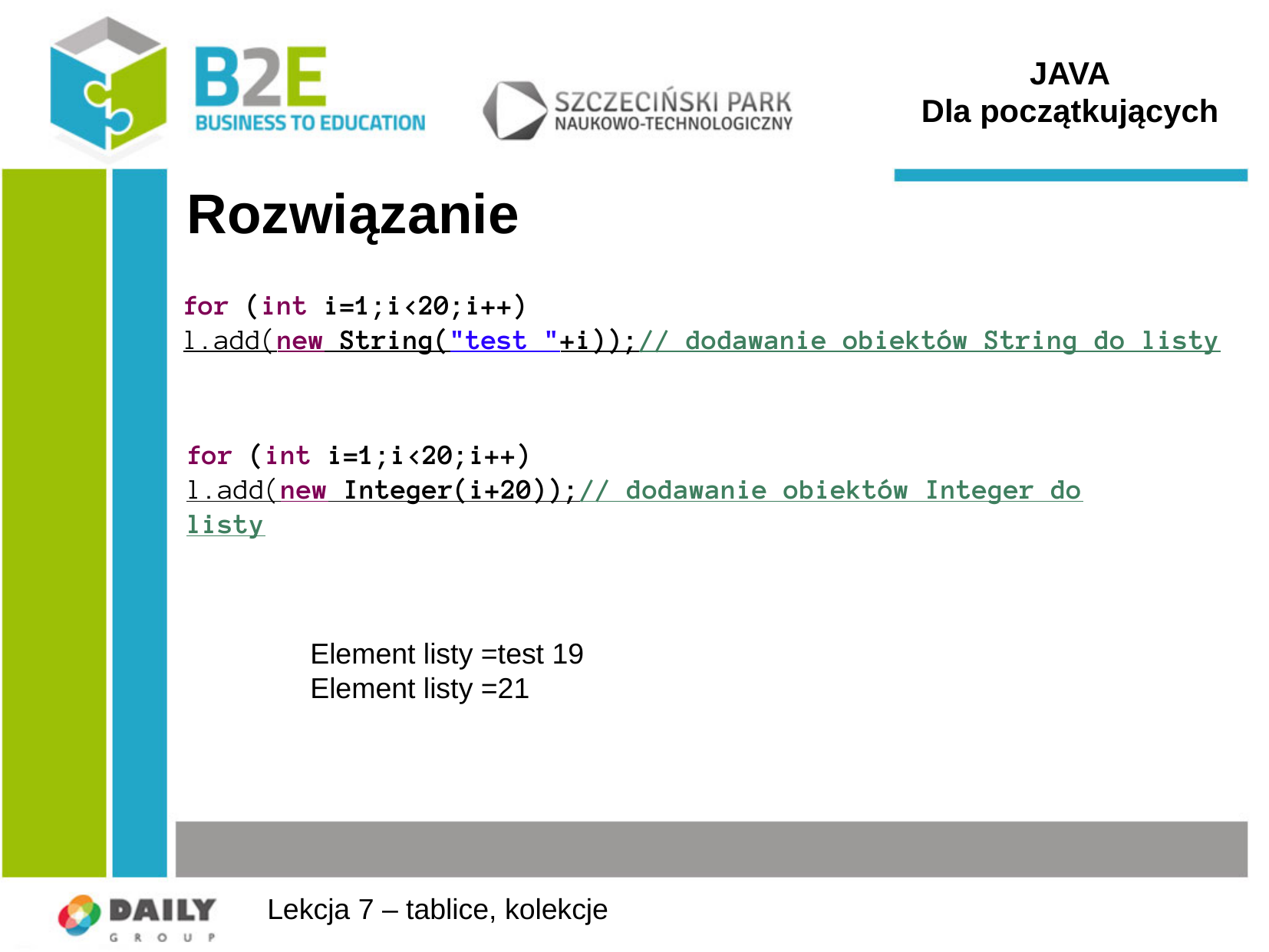

JAVA
Dla początkujących
# Rozwiązanie
for (int i=1;i<20;i++)
l.add(new String("test "+i));// dodawanie obiektów String do listy
for (int i=1;i<20;i++)
l.add(new Integer(i+20));// dodawanie obiektów Integer do listy
Element listy =test 19
Element listy =21
Lekcja 7 – tablice, kolekcje